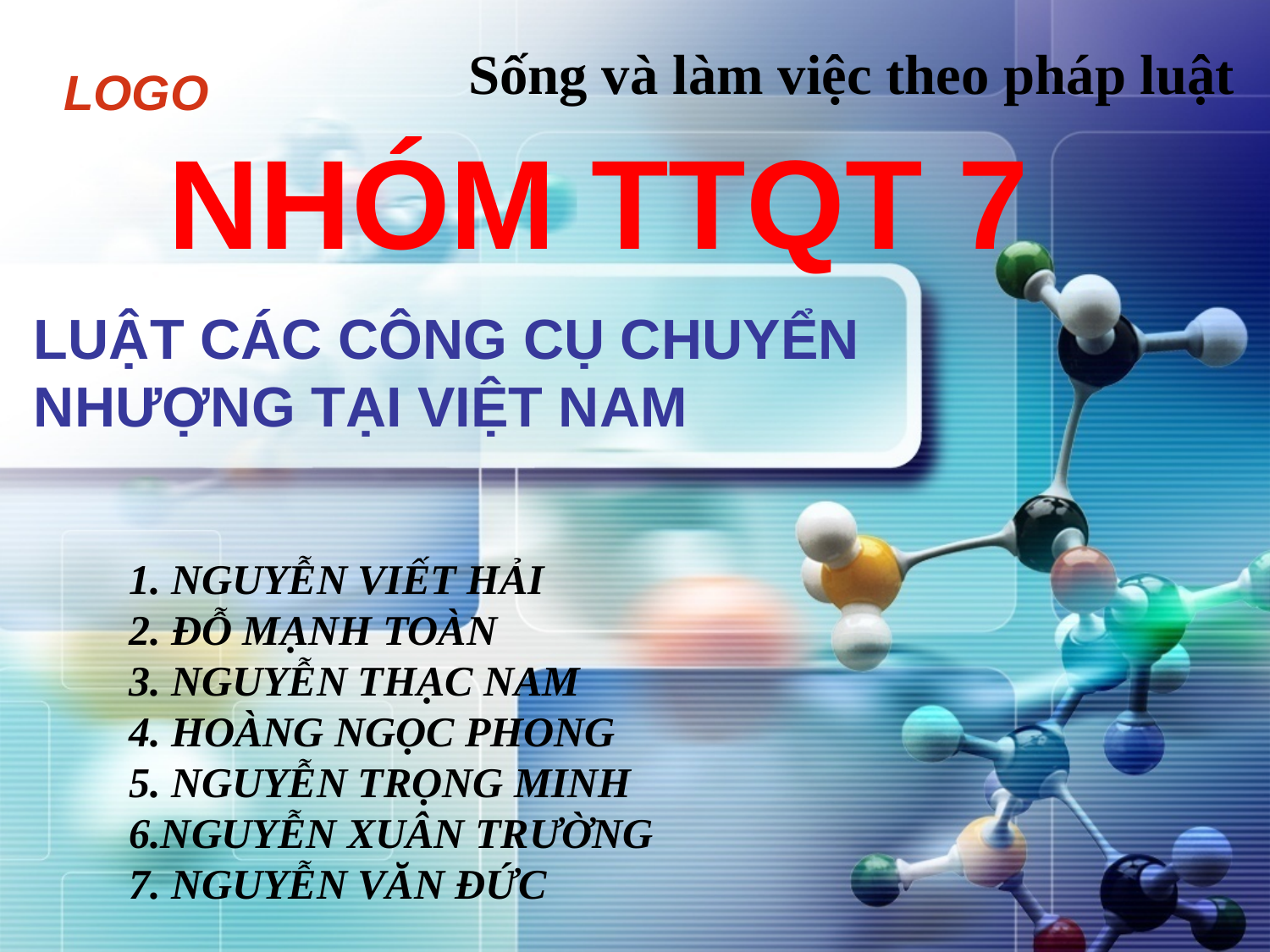

Sống và làm việc theo pháp luật
NHÓM TTQT 7
LUẬT CÁC CÔNG CỤ CHUYỂN NHƯỢNG TẠI VIỆT NAM
# 1. NGUYỄN VIẾT HẢI 2. ĐỖ MẠNH TOÀN 3. NGUYỄN THẠC NAM 4. HOÀNG NGỌC PHONG 5. NGUYỄN TRỌNG MINH 6.NGUYỄN XUÂN TRƯỜNG 7. NGUYỄN VĂN ĐỨC